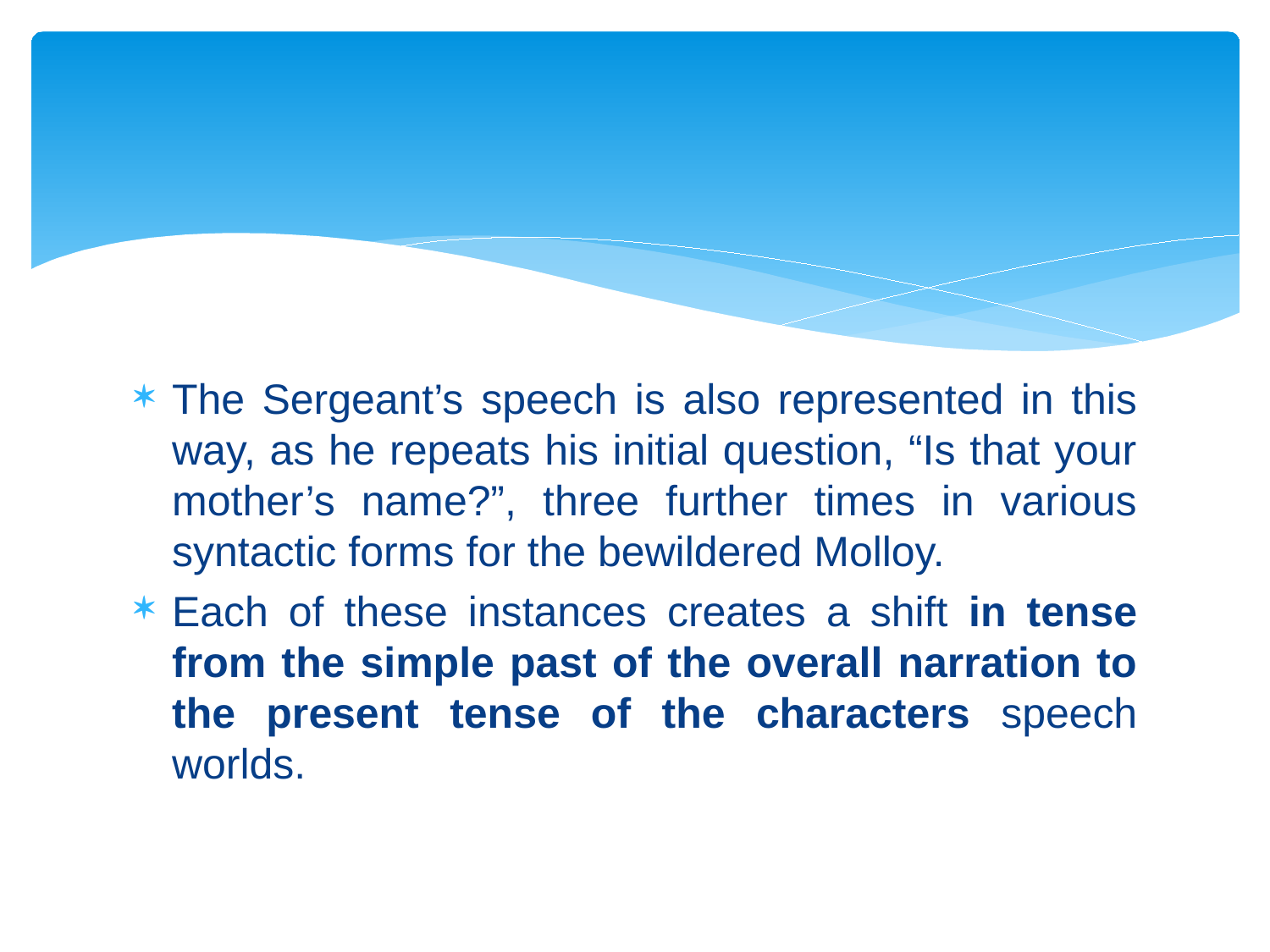

#
The Sergeant’s speech is also represented in this way, as he repeats his initial question, “Is that your mother’s name?”, three further times in various syntactic forms for the bewildered Molloy.
Each of these instances creates a shift in tense from the simple past of the overall narration to the present tense of the characters speech worlds.